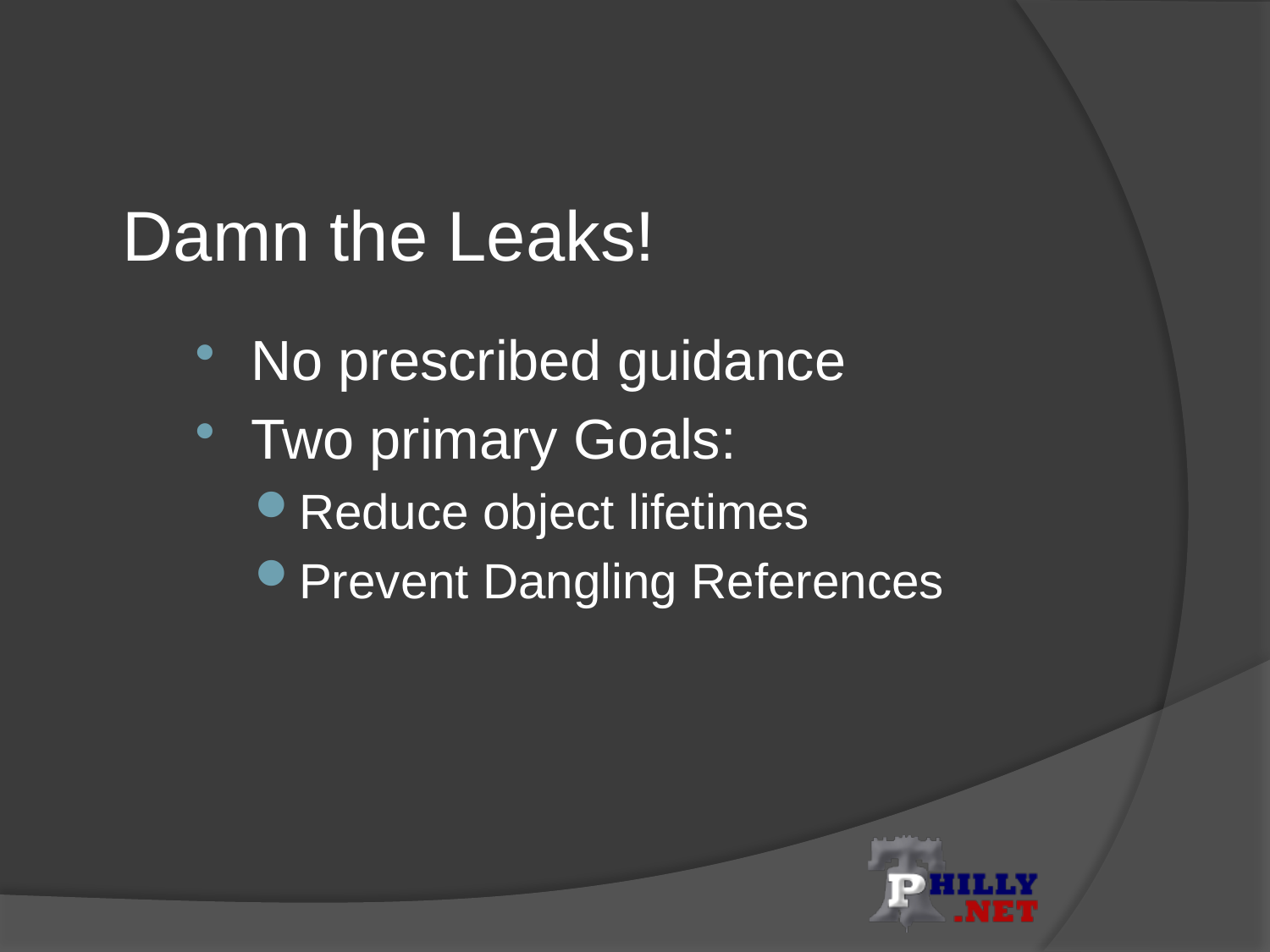

# Damn the Leaks!
No prescribed guidance
Two primary Goals:
Reduce object lifetimes
Prevent Dangling References